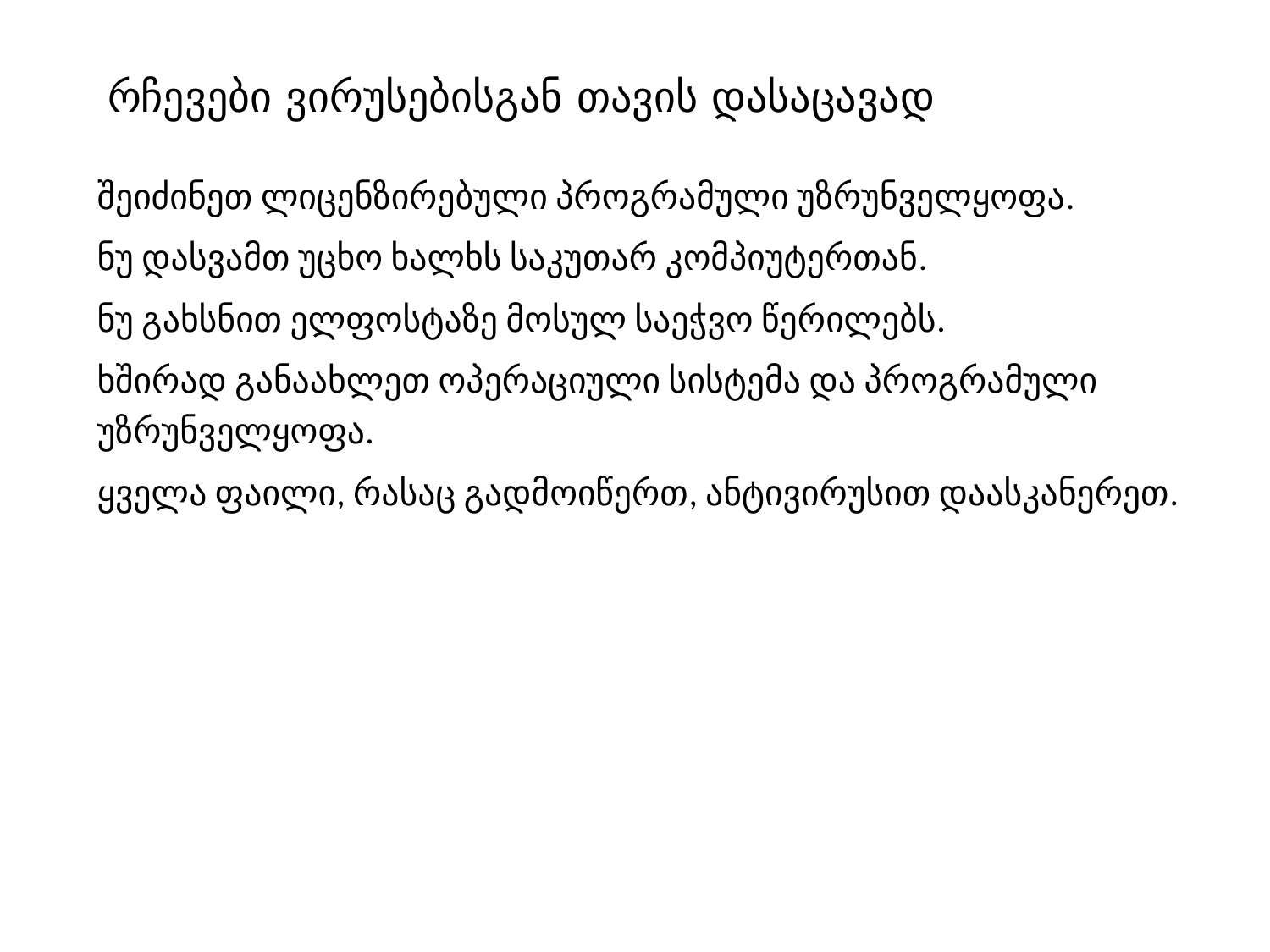

რჩევები ვირუსებისგან თავის დასაცავად
შეიძინეთ ლიცენზირებული პროგრამული უზრუნველყოფა.
ნუ დასვამთ უცხო ხალხს საკუთარ კომპიუტერთან.
ნუ გახსნით ელფოსტაზე მოსულ საეჭვო წერილებს.
ხშირად განაახლეთ ოპერაციული სისტემა და პროგრამული უზრუნველყოფა.
ყველა ფაილი, რასაც გადმოიწერთ, ანტივირუსით დაასკანერეთ.